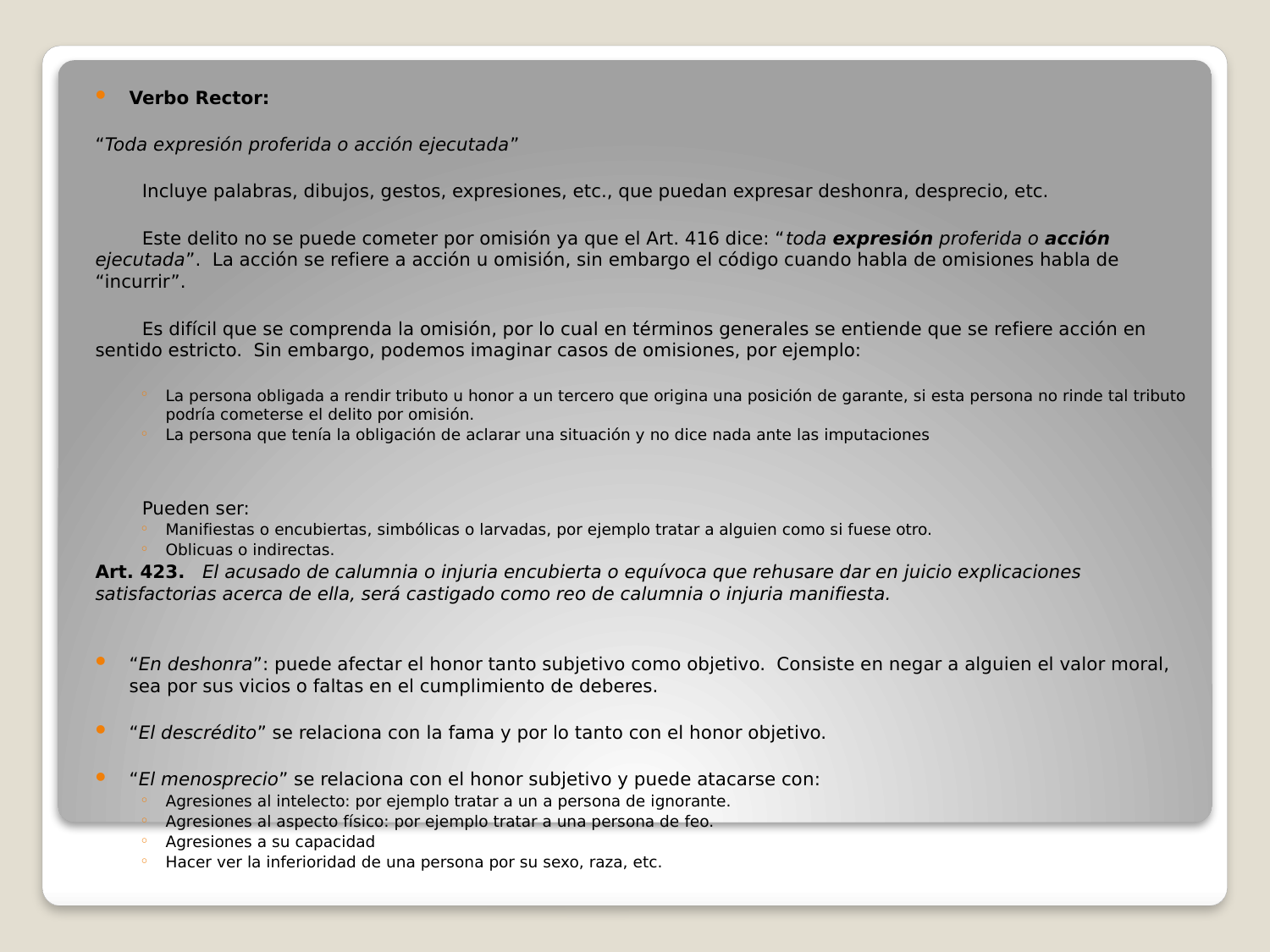

Verbo Rector:

“Toda expresión proferida o acción ejecutada”

	Incluye palabras, dibujos, gestos, expresiones, etc., que puedan expresar deshonra, desprecio, etc.

	Este delito no se puede cometer por omisión ya que el Art. 416 dice: “toda expresión proferida o acción ejecutada”.  La acción se refiere a acción u omisión, sin embargo el código cuando habla de omisiones habla de “incurrir”.

	Es difícil que se comprenda la omisión, por lo cual en términos generales se entiende que se refiere acción en sentido estricto.  Sin embargo, podemos imaginar casos de omisiones, por ejemplo:

La persona obligada a rendir tributo u honor a un tercero que origina una posición de garante, si esta persona no rinde tal tributo podría cometerse el delito por omisión.
La persona que tenía la obligación de aclarar una situación y no dice nada ante las imputaciones

	Pueden ser:
Manifiestas o encubiertas, simbólicas o larvadas, por ejemplo tratar a alguien como si fuese otro.
Oblicuas o indirectas.
Art. 423.   El acusado de calumnia o injuria encubierta o equívoca que rehusare dar en juicio explicaciones satisfactorias acerca de ella, será castigado como reo de calumnia o injuria manifiesta.

	“En deshonra”: puede afectar el honor tanto subjetivo como objetivo.  Consiste en negar a alguien el valor moral, sea por sus vicios o faltas en el cumplimiento de deberes.

	“El descrédito” se relaciona con la fama y por lo tanto con el honor objetivo.

	“El menosprecio” se relaciona con el honor subjetivo y puede atacarse con:
Agresiones al intelecto: por ejemplo tratar a un a persona de ignorante.
Agresiones al aspecto físico: por ejemplo tratar a una persona de feo.
Agresiones a su capacidad
Hacer ver la inferioridad de una persona por su sexo, raza, etc.

#